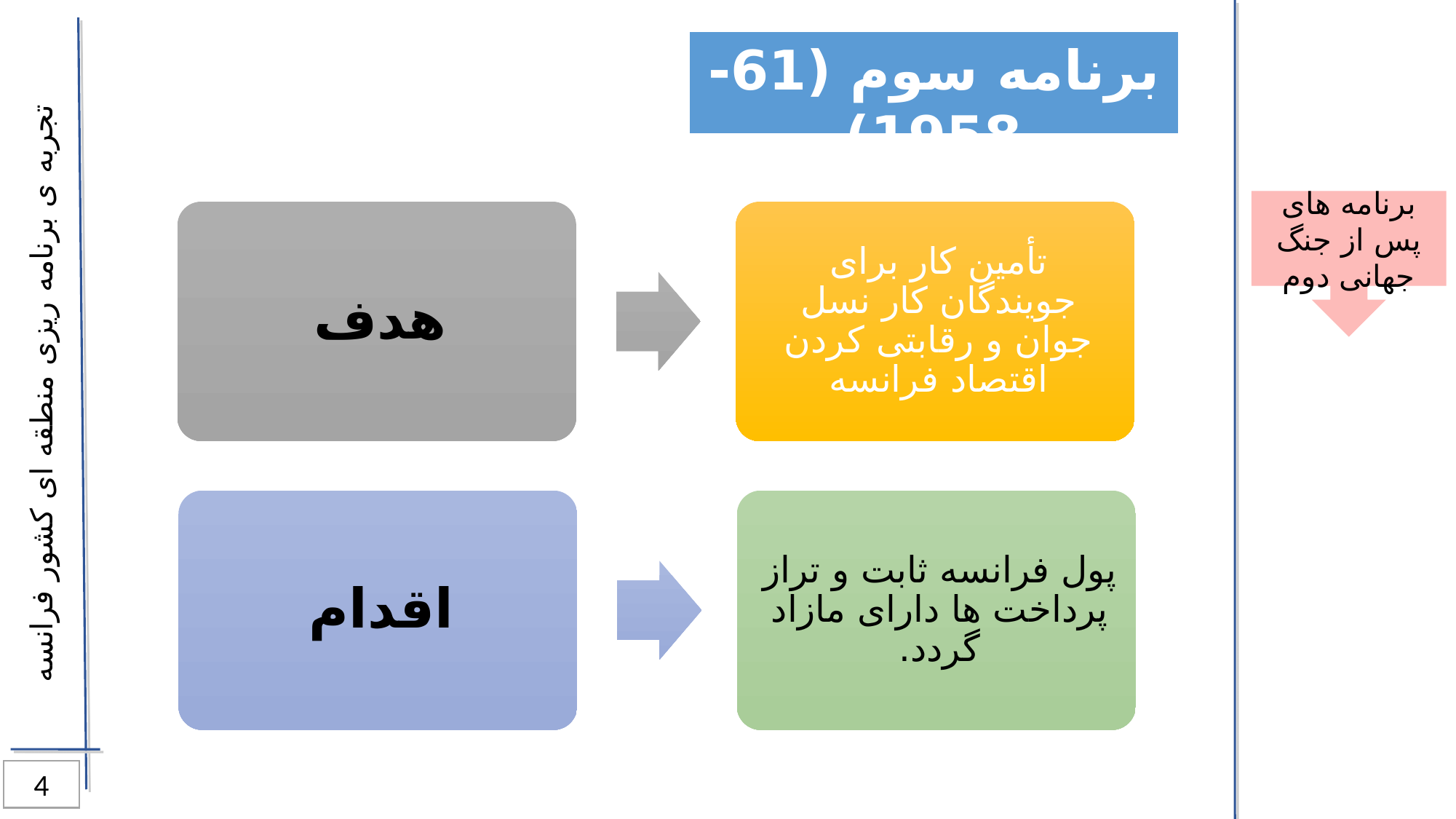

برنامه سوم (61-1958)
هدف

تأمین کار برای جویندگان کار نسل جوان و رقابتی کردن اقتصاد فرانسه
برنامه های پس از جنگ جهانی دوم
تجربه ی برنامه ریزی منطقه ای کشور فرانسه
اقدام

پول فرانسه ثابت و تراز پرداخت ها دارای مازاد گردد.

4